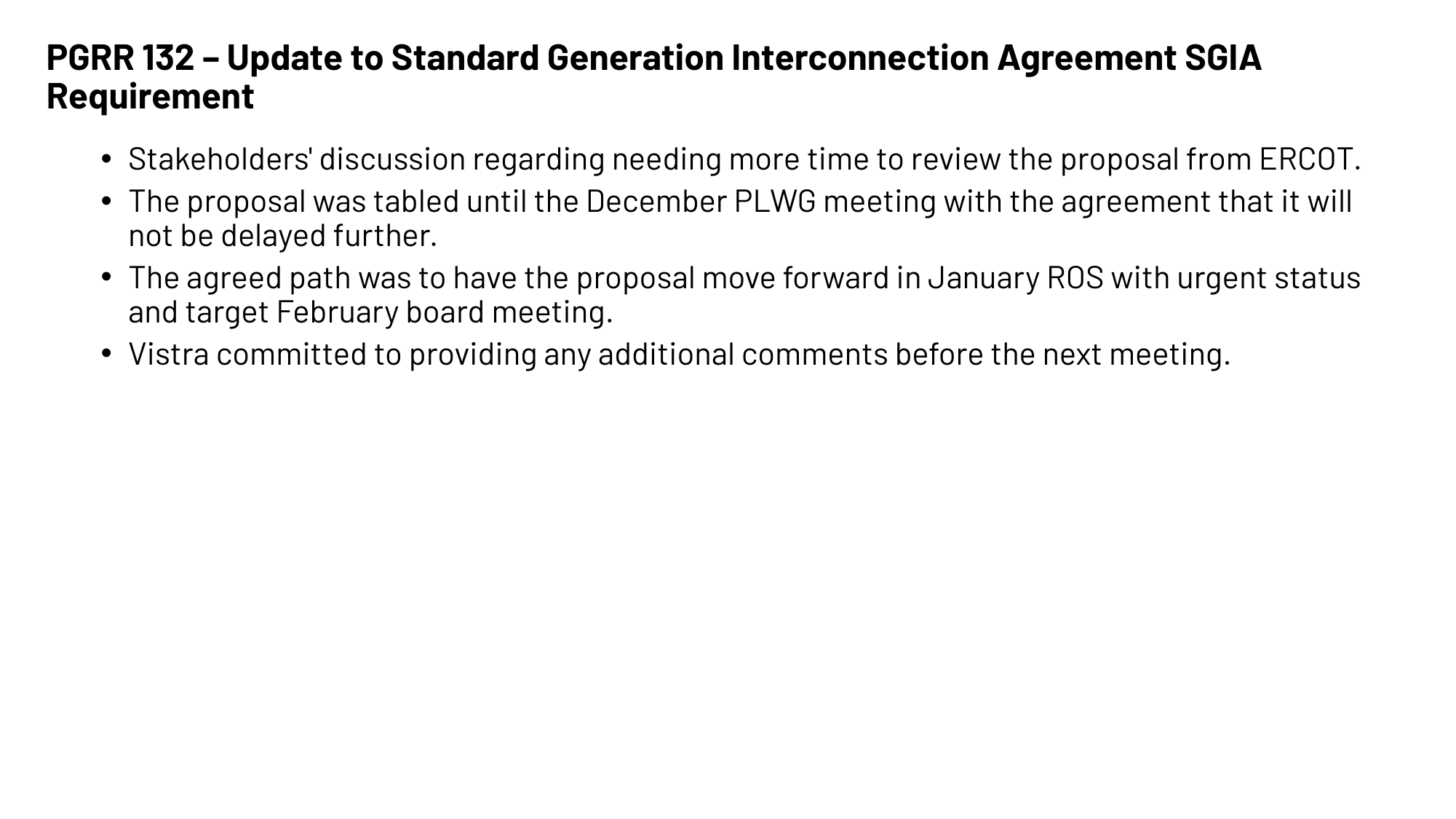

PGRR 132 – Update to Standard Generation Interconnection Agreement SGIA Requirement
Stakeholders' discussion regarding needing more time to review the proposal from ERCOT.
The proposal was tabled until the December PLWG meeting with the agreement that it will not be delayed further.
The agreed path was to have the proposal move forward in January ROS with urgent status and target February board meeting.
Vistra committed to providing any additional comments before the next meeting.